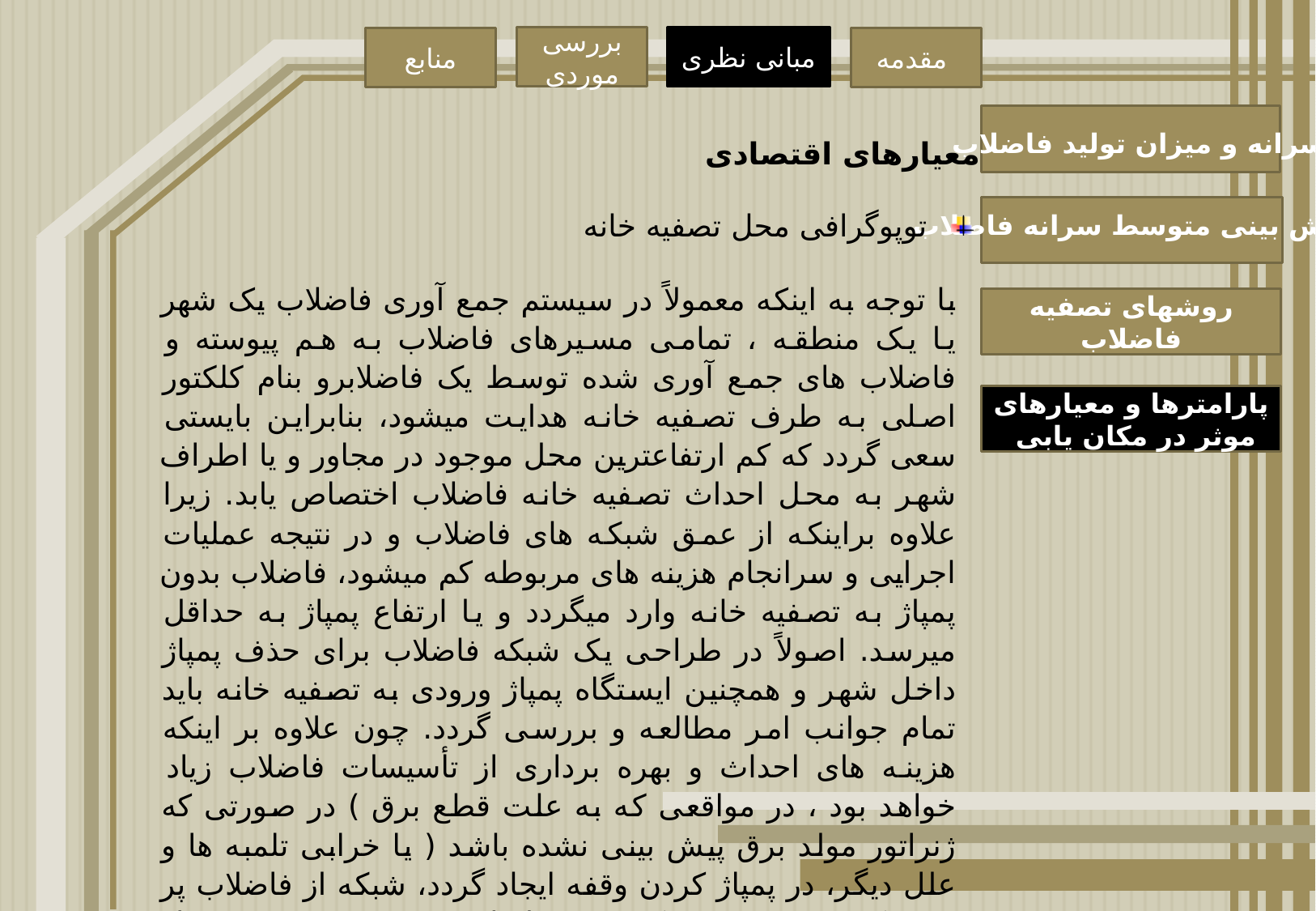

بررسی موردی
مبانی نظری
منابع
مقدمه

سرانه و میزان تولید فاضلاب
معیارهای اقتصادی
توپوگرافی محل تصفیه خانه
پیش بینی متوسط سرانه فاضلاب
با توجه به اینکه معمولاً در سیستم جمع آوری فاضلاب یک شهر یا یک منطقه ، تمامی مسیرهای فاضلاب به هم پیوسته و فاضلاب های جمع آوری شده توسط یک فاضلابرو بنام کلکتور اصلی به طرف تصفیه خانه هدایت میشود، بنابراین بایستی سعی گردد که کم ارتفاعترین محل موجود در مجاور و یا اطراف شهر به محل احداث تصفیه خانه فاضلاب اختصاص یابد. زیرا علاوه براینکه از عمق شبکه های فاضلاب و در نتیجه عملیات اجرایی و سرانجام هزینه های مربوطه کم میشود، فاضلاب بدون پمپاژ به تصفیه خانه وارد میگردد و یا ارتفاع پمپاژ به حداقل میرسد. اصولاً در طراحی یک شبکه فاضلاب برای حذف پمپاژ داخل شهر و همچنین ایستگاه پمپاژ ورودی به تصفیه خانه باید تمام جوانب امر مطالعه و بررسی گردد. چون علاوه بر اینکه هزینه های احداث و بهره برداری از تأسیسات فاضلاب زیاد خواهد بود ، در مواقعی که به علت قطع برق ) در صورتی که ژنراتور مولد برق پیش بینی نشده باشد ( یا خرابی تلمبه ها و علل دیگر، در پمپاژ کردن وقفه ایجاد گردد، شبکه از فاضلاب پر شده که در نتیجه سپتیک شدن فاضلاب و ته نشین شدن مواد معلق ، گرفتگی و خورندگی مجاری به وجود خواهد آمد.
روشهای تصفیه فاضلاب
پارامترها و معیارهای موثر در مکان یابی